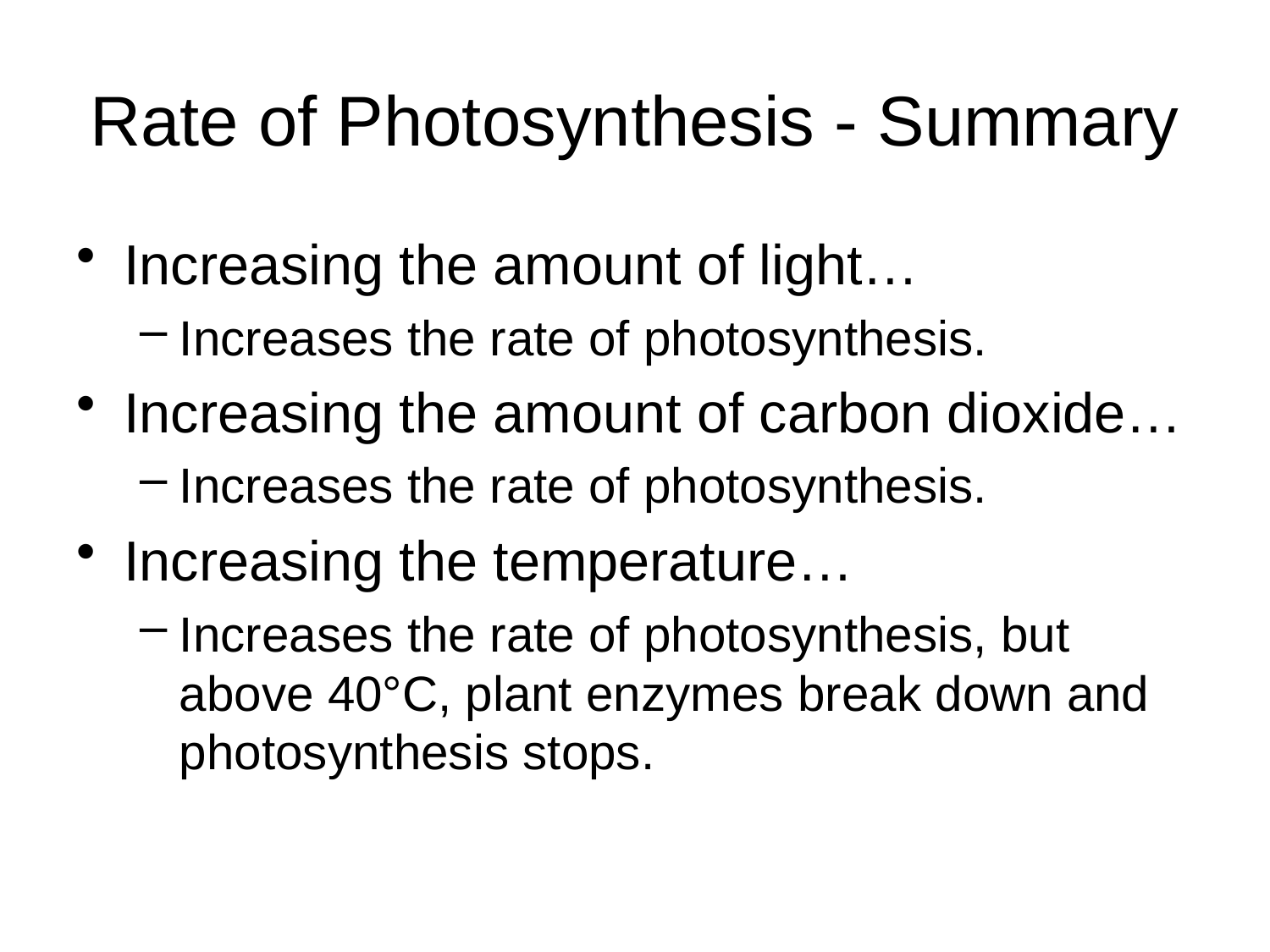

# Rate of Photosynthesis - Summary
Increasing the amount of light…
Increases the rate of photosynthesis.
Increasing the amount of carbon dioxide…
Increases the rate of photosynthesis.
Increasing the temperature…
Increases the rate of photosynthesis, but above 40°C, plant enzymes break down and photosynthesis stops.